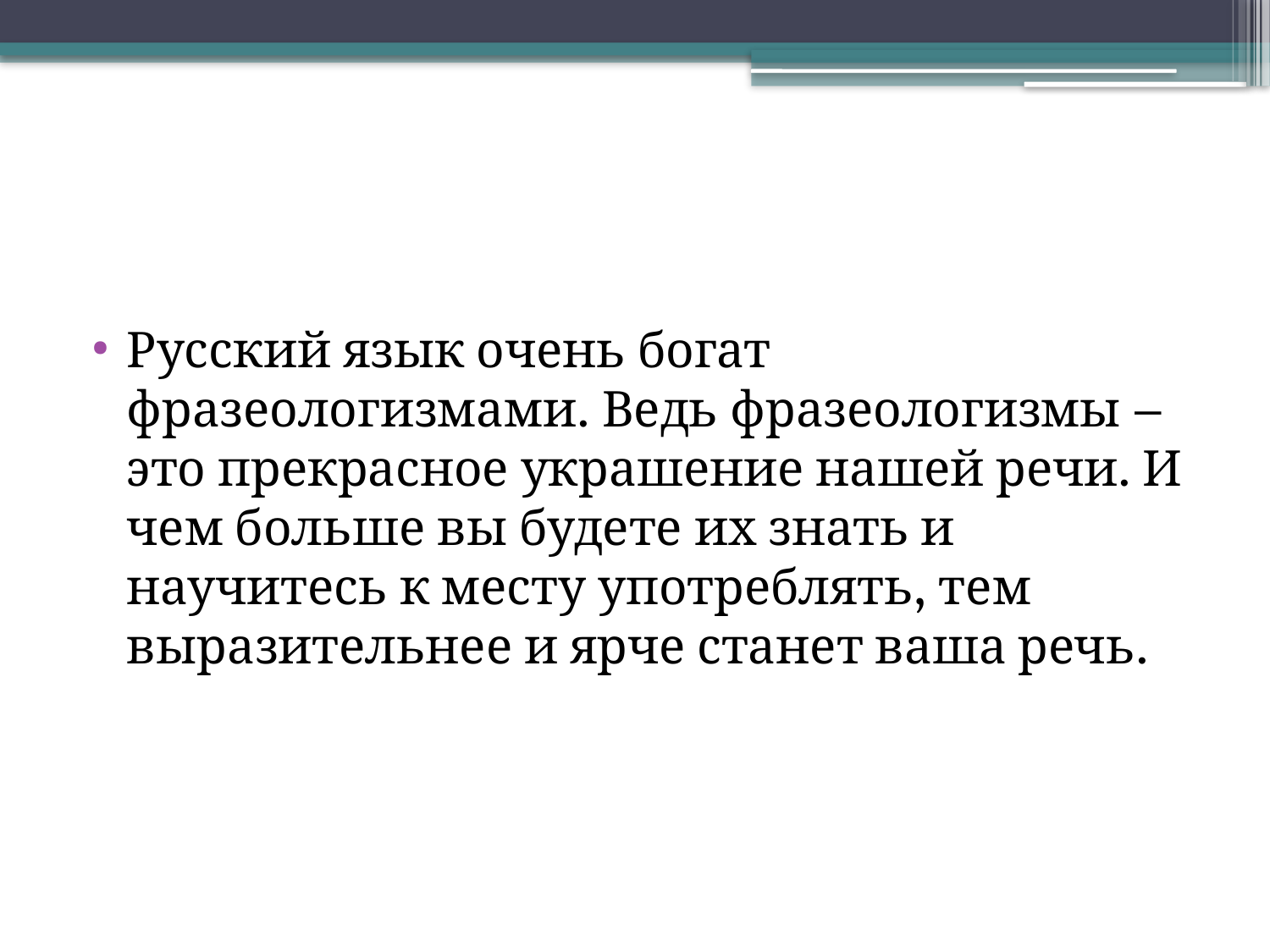

#
Русский язык очень богат фразеологизмами. Ведь фразеологизмы – это прекрасное украшение нашей речи. И чем больше вы будете их знать и научитесь к месту употреблять, тем выразительнее и ярче станет ваша речь.